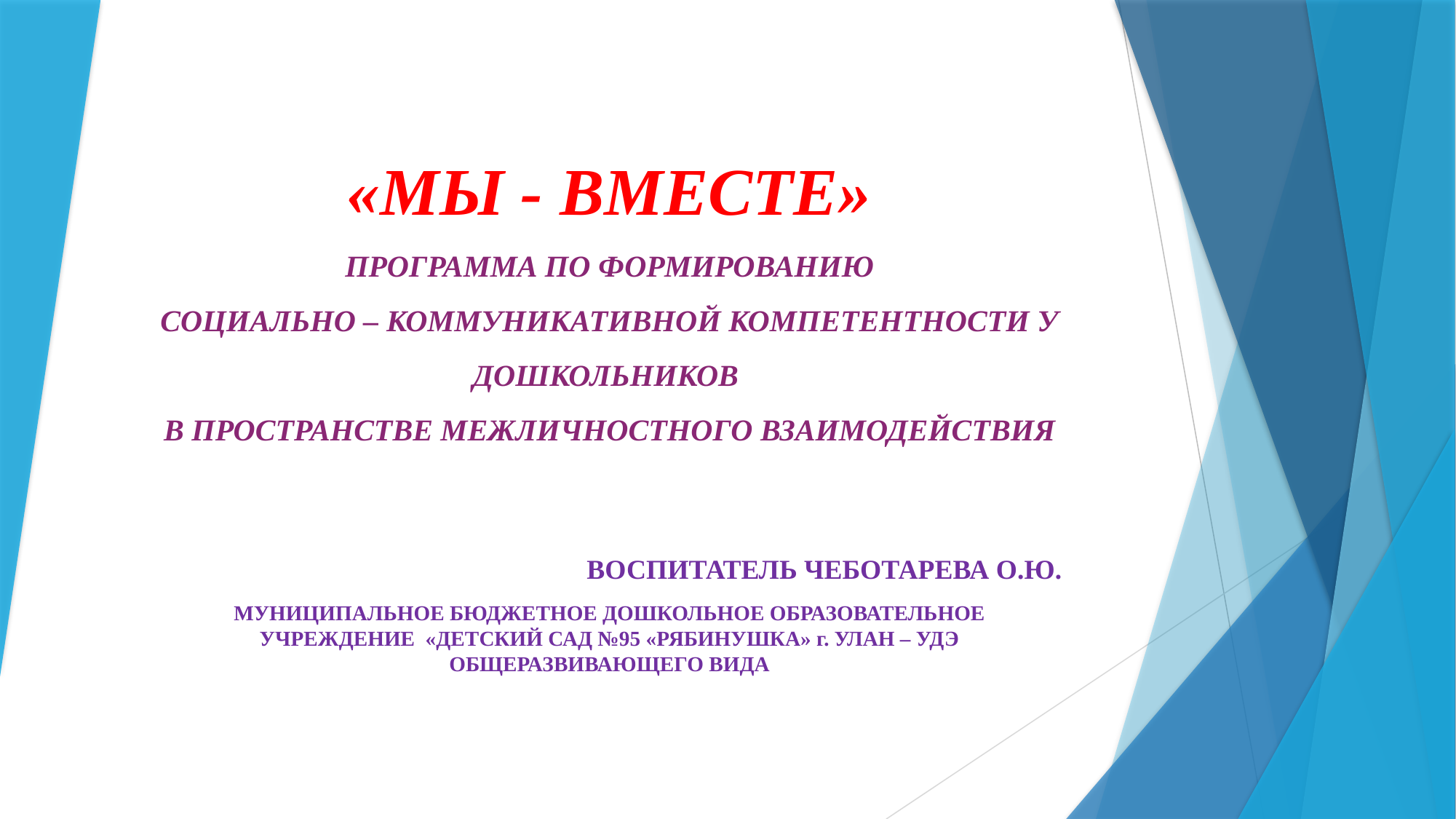

# «МЫ - ВМЕСТЕ» ПРОГРАММА ПО ФОРМИРОВАНИЮ СОЦИАЛЬНО – КОММУНИКАТИВНОЙ КОМПЕТЕНТНОСТИ У ДОШКОЛЬНИКОВ В ПРОСТРАНСТВЕ МЕЖЛИЧНОСТНОГО ВЗАИМОДЕЙСТВИЯ
ВОСПИТАТЕЛЬ ЧЕБОТАРЕВА О.Ю.
МУНИЦИПАЛЬНОЕ БЮДЖЕТНОЕ ДОШКОЛЬНОЕ ОБРАЗОВАТЕЛЬНОЕ УЧРЕЖДЕНИЕ  «ДЕТСКИЙ САД №95 «РЯБИНУШКА» г. УЛАН – УДЭ ОБЩЕРАЗВИВАЮЩЕГО ВИДА